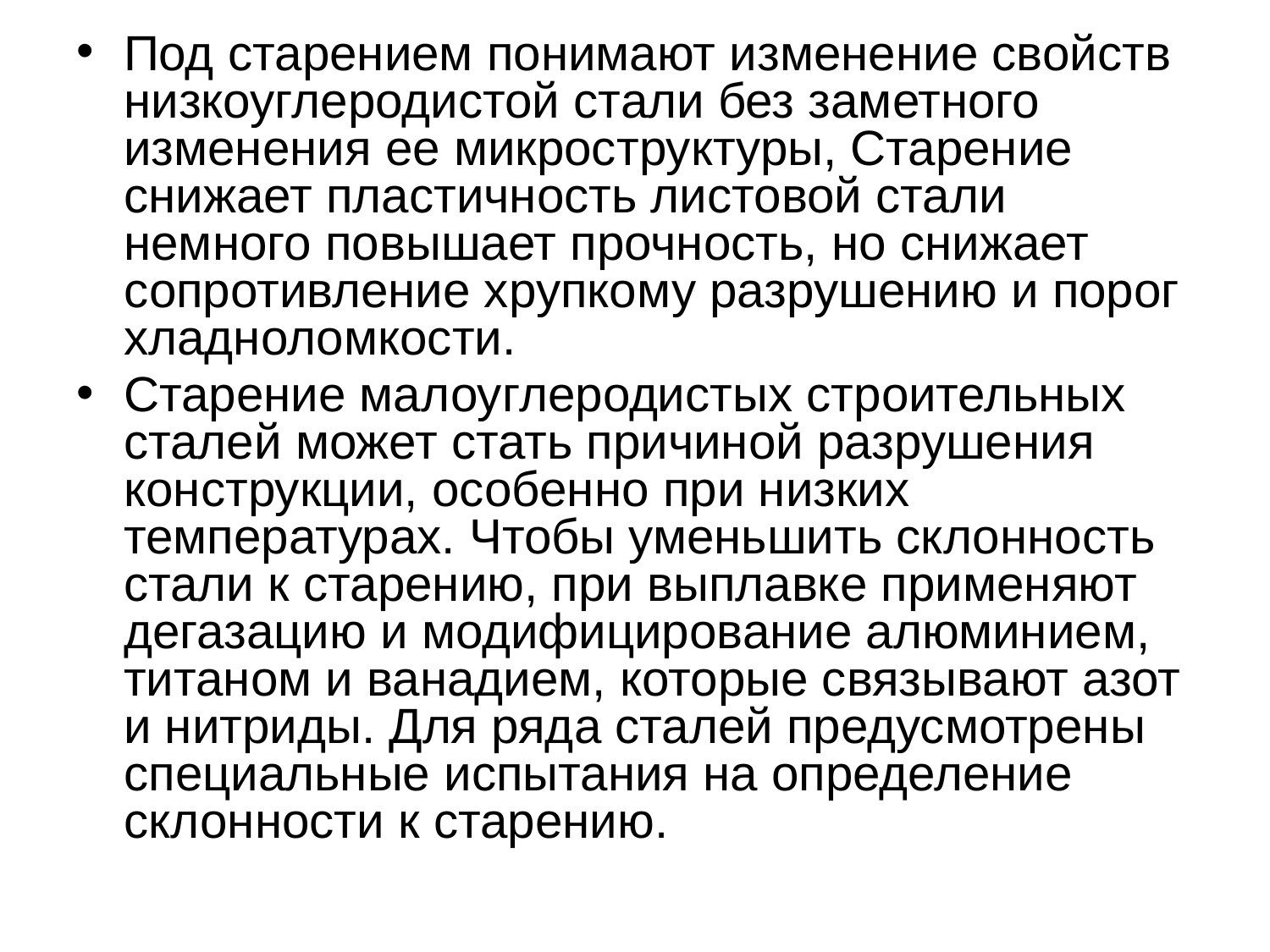

Под старением понимают изменение свойств низкоуглеродистой стали без заметного изменения ее микроструктуры, Старение снижает пластичность листовой стали немного повышает прочность, но снижает сопротивление хрупкому разрушению и порог хладноломкости.
Старение малоуглеродистых строительных сталей может стать причиной разрушения конструкции, особенно при низких температурах. Чтобы уменьшить склонность стали к старению, при выплавке применяют дегазацию и модифицирование алюминием, титаном и ванадием, которые связывают азот и нитриды. Для ряда сталей предусмотрены специальные испытания на определение склонности к старению.